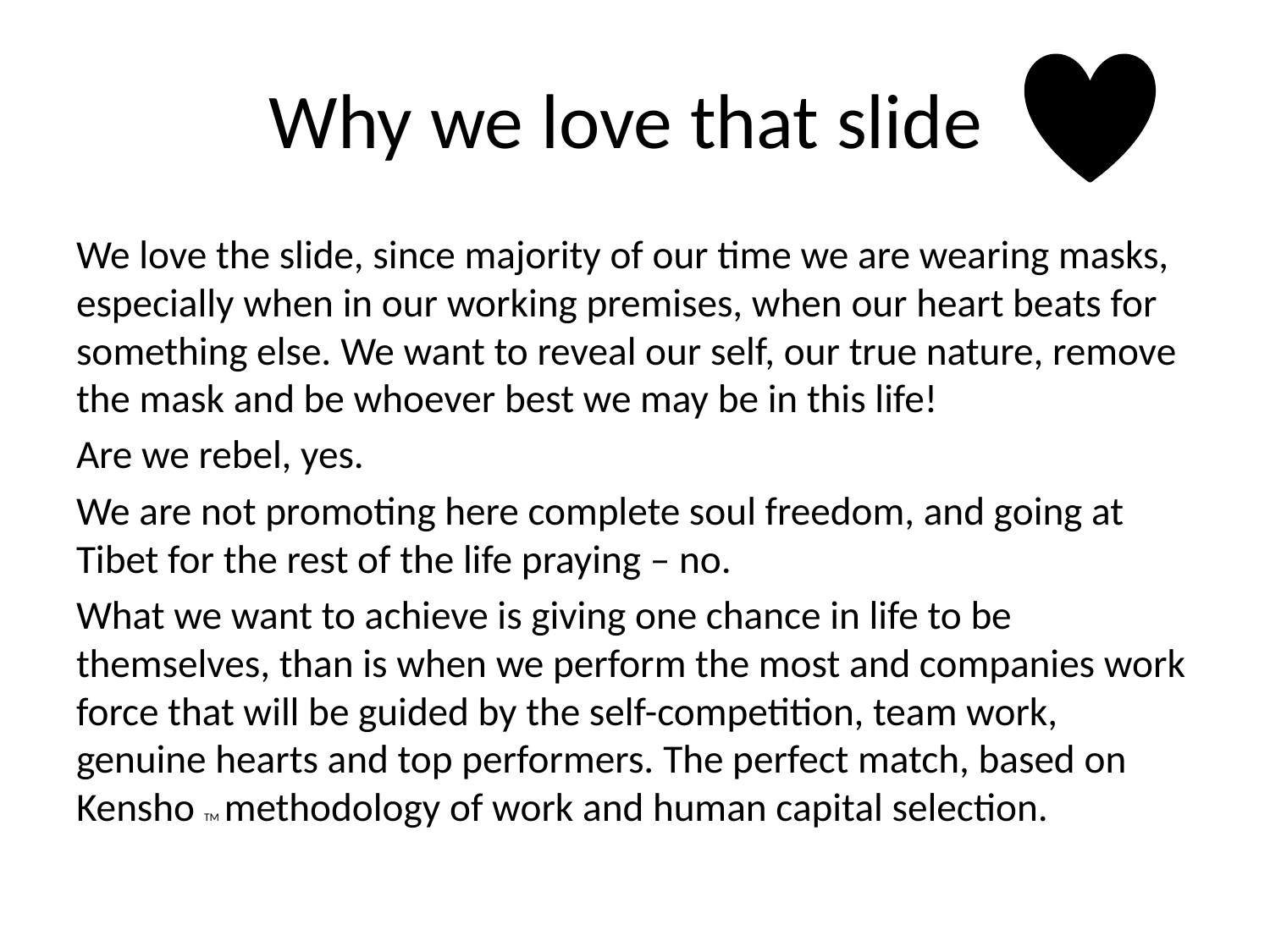

# Why we love that slide

We love the slide, since majority of our time we are wearing masks, especially when in our working premises, when our heart beats for something else. We want to reveal our self, our true nature, remove the mask and be whoever best we may be in this life!
Are we rebel, yes.
We are not promoting here complete soul freedom, and going at Tibet for the rest of the life praying – no.
What we want to achieve is giving one chance in life to be themselves, than is when we perform the most and companies work force that will be guided by the self-competition, team work, genuine hearts and top performers. The perfect match, based on Kensho TM  methodology of work and human capital selection.